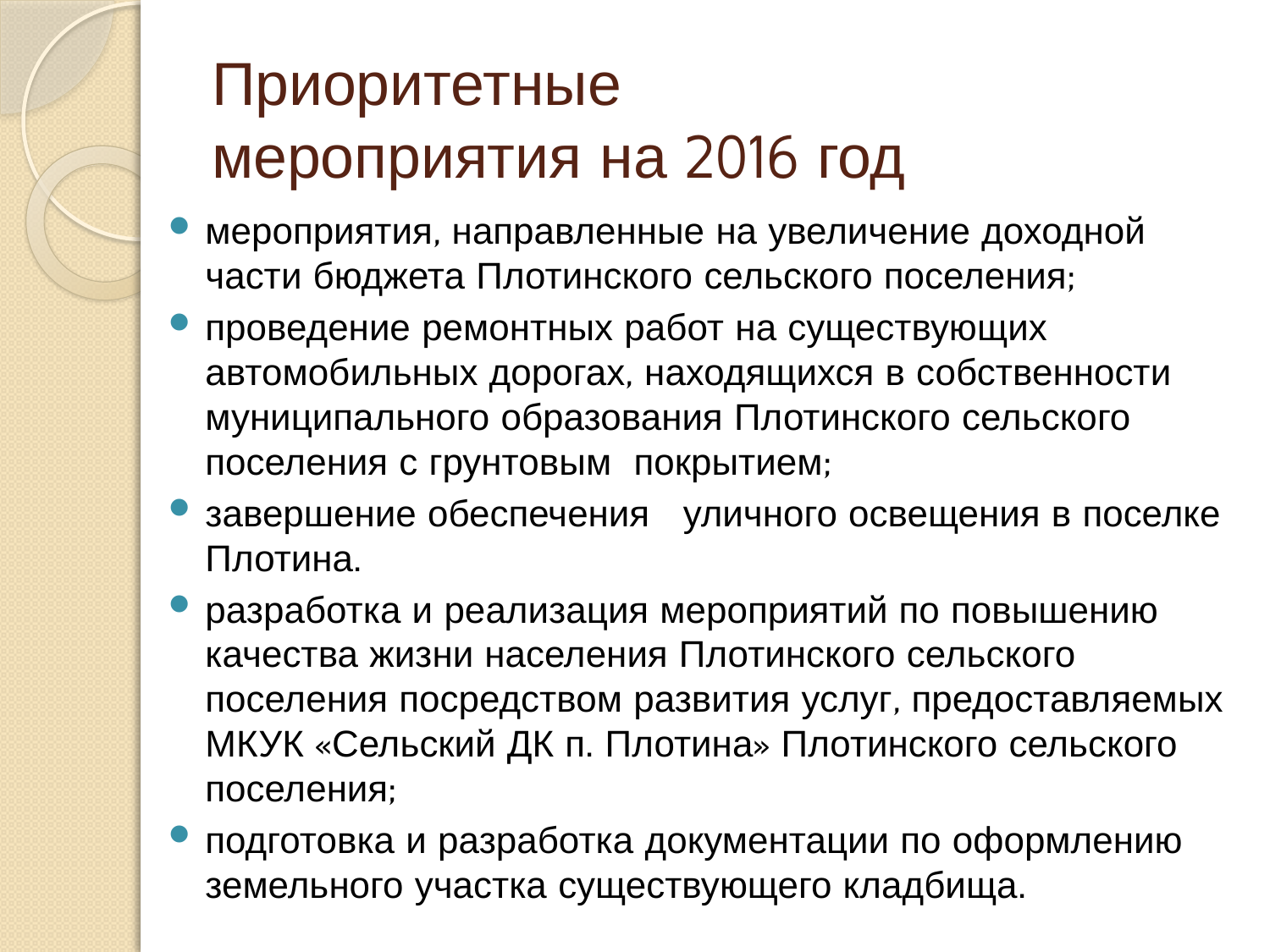

# Приоритетные мероприятия на 2016 год
мероприятия, направленные на увеличение доходной части бюджета Плотинского сельского поселения;
проведение ремонтных работ на существующих автомобильных дорогах, находящихся в собственности муниципального образования Плотинского сельского поселения с грунтовым  покрытием;
завершение обеспечения   уличного освещения в поселке Плотина.
разработка и реализация мероприятий по повышению качества жизни населения Плотинского сельского  поселения посредством развития услуг, предоставляемых МКУК «Сельский ДК п. Плотина» Плотинского сельского  поселения;
подготовка и разработка документации по оформлению  земельного участка существующего кладбища.